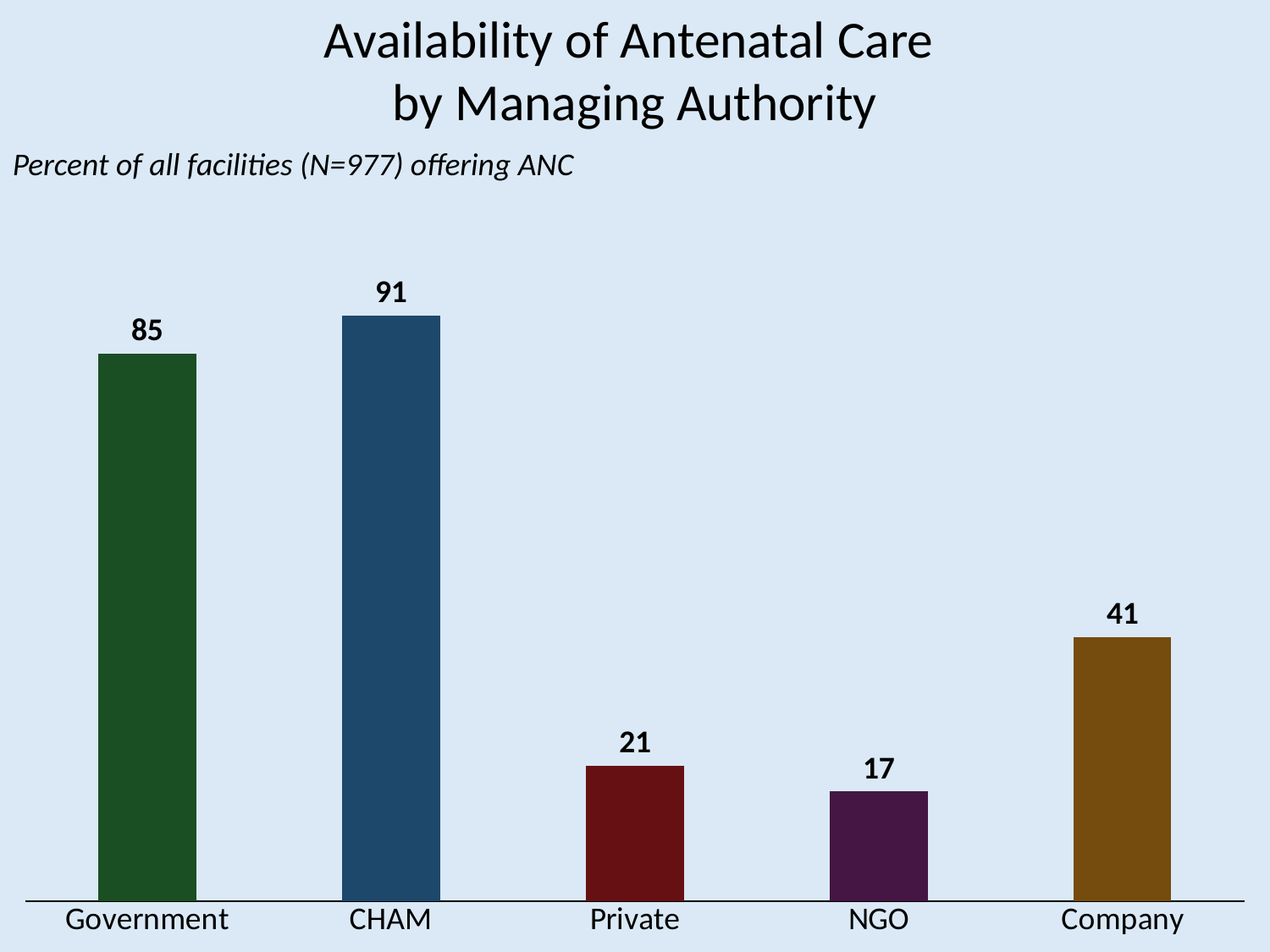

Availability of Antenatal Care
by Managing Authority
Percent of all facilities (N=977) offering ANC

### Chart

| Category | ANC |
|---|---|
| Government | 85.0 |
| CHAM | 91.0 |
| Private | 21.0 |
| NGO | 17.0 |
| Company | 41.0 |